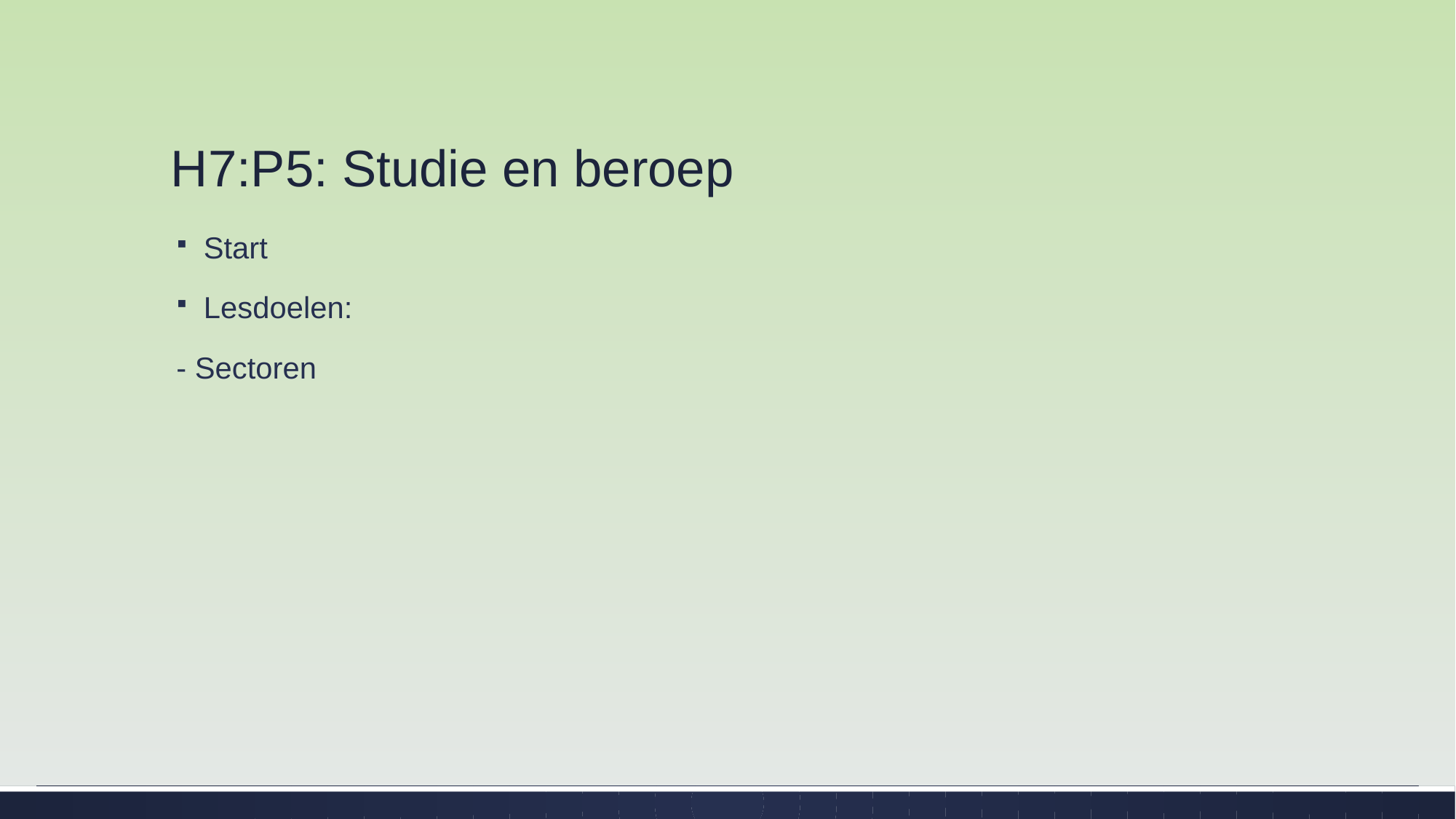

# H7:P5: Studie en beroep
Start
Lesdoelen:
- Sectoren